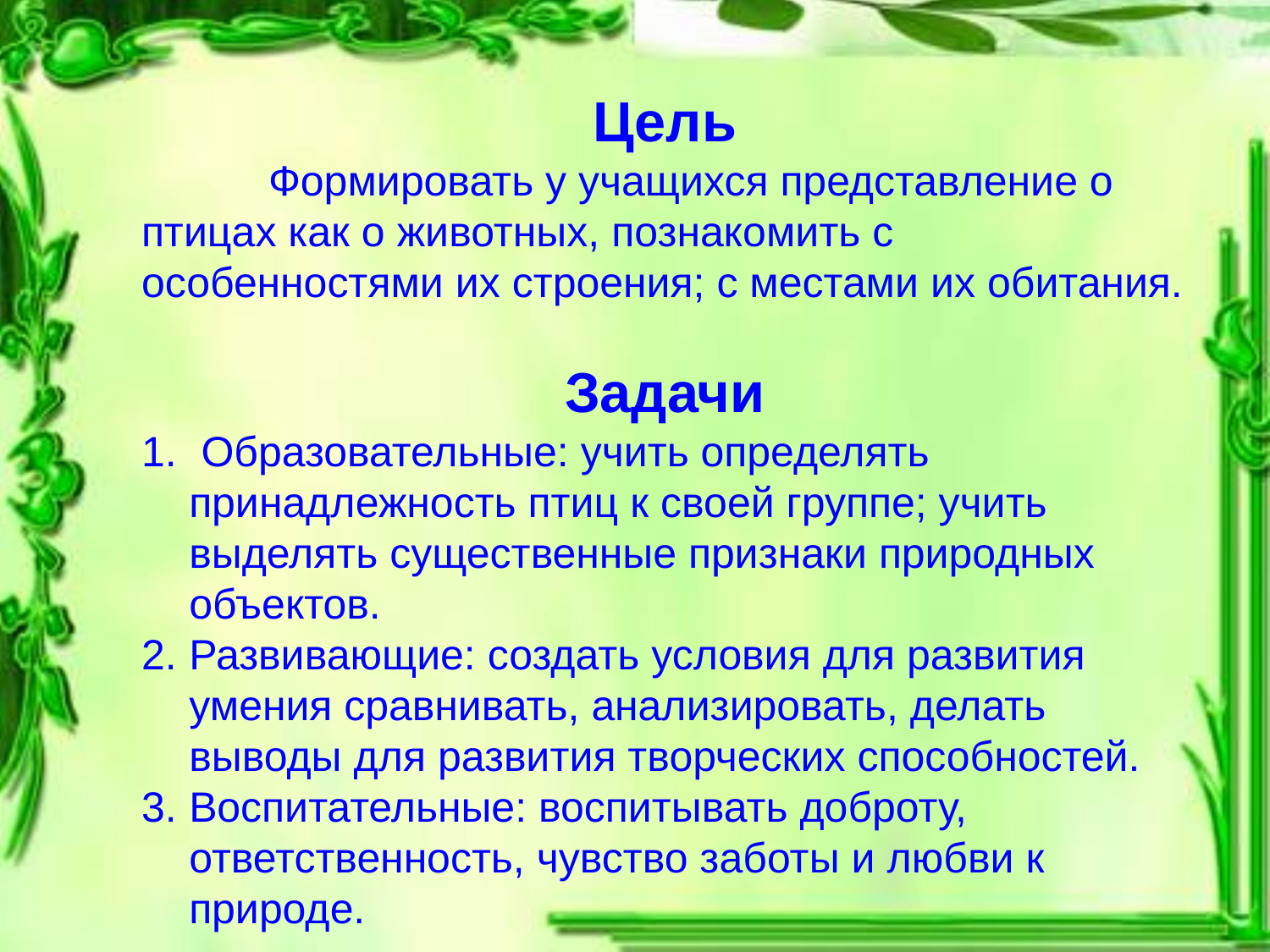

Цель
	Формировать у учащихся представление о птицах как о животных, познакомить с особенностями их строения; с местами их обитания.

Задачи
 Образовательные: учить определять принадлежность птиц к своей группе; учить выделять существенные признаки природных объектов.
Развивающие: создать условия для развития умения сравнивать, анализировать, делать выводы для развития творческих способностей.
Воспитательные: воспитывать доброту, ответственность, чувство заботы и любви к природе.